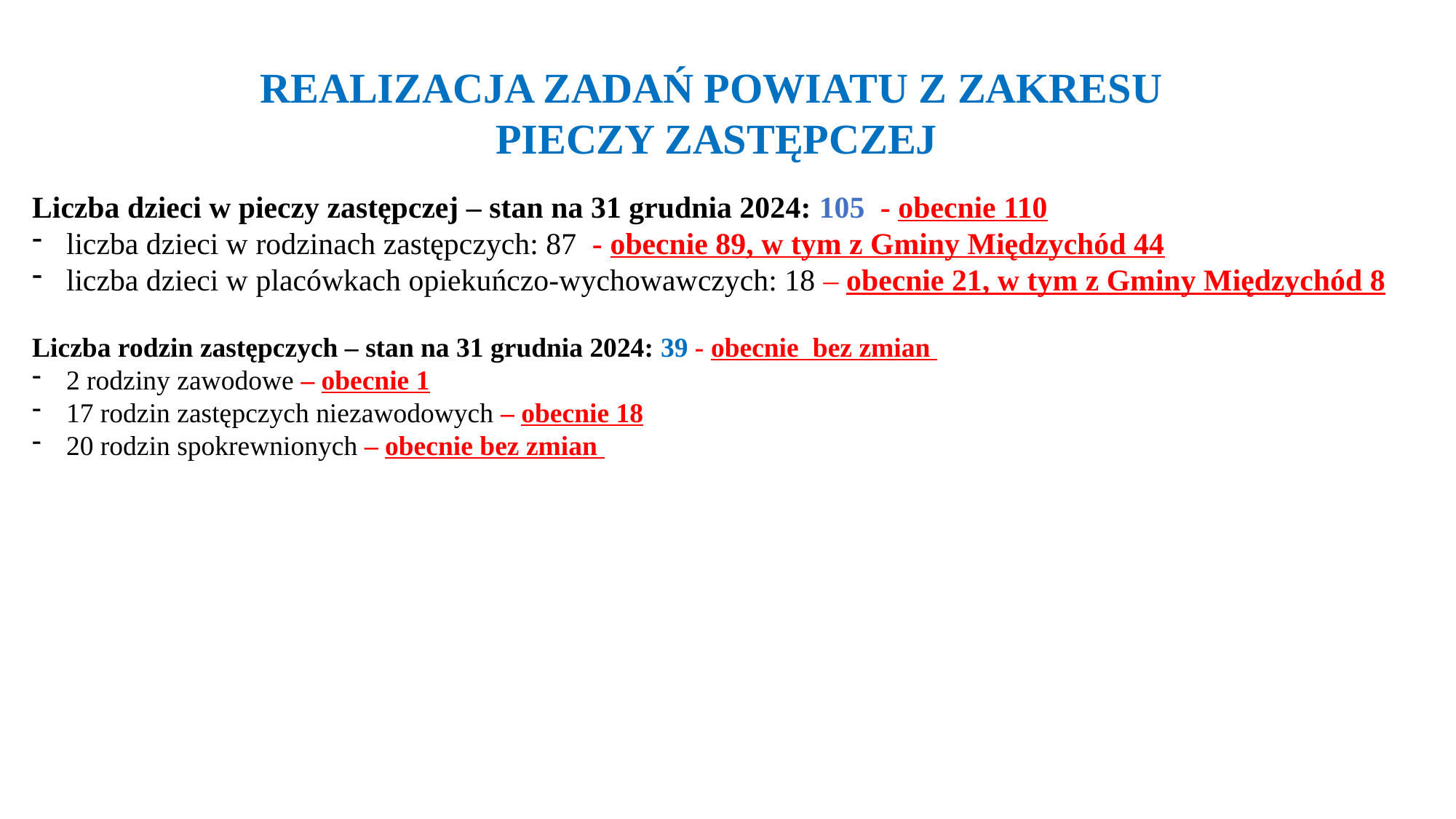

REALIZACJA ZADAŃ POWIATU Z ZAKRESU
PIECZY ZASTĘPCZEJ

Liczba dzieci w pieczy zastępczej – stan na 31 grudnia 2024: 105  - obecnie 110
liczba dzieci w rodzinach zastępczych: 87  - obecnie 89, w tym z Gminy Międzychód 44
liczba dzieci w placówkach opiekuńczo-wychowawczych: 18 – obecnie 21, w tym z Gminy Międzychód 8

Liczba rodzin zastępczych – stan na 31 grudnia 2024: 39 - obecnie  bez zmian
2 rodziny zawodowe – obecnie 1
17 rodzin zastępczych niezawodowych – obecnie 18
20 rodzin spokrewnionych – obecnie bez zmian